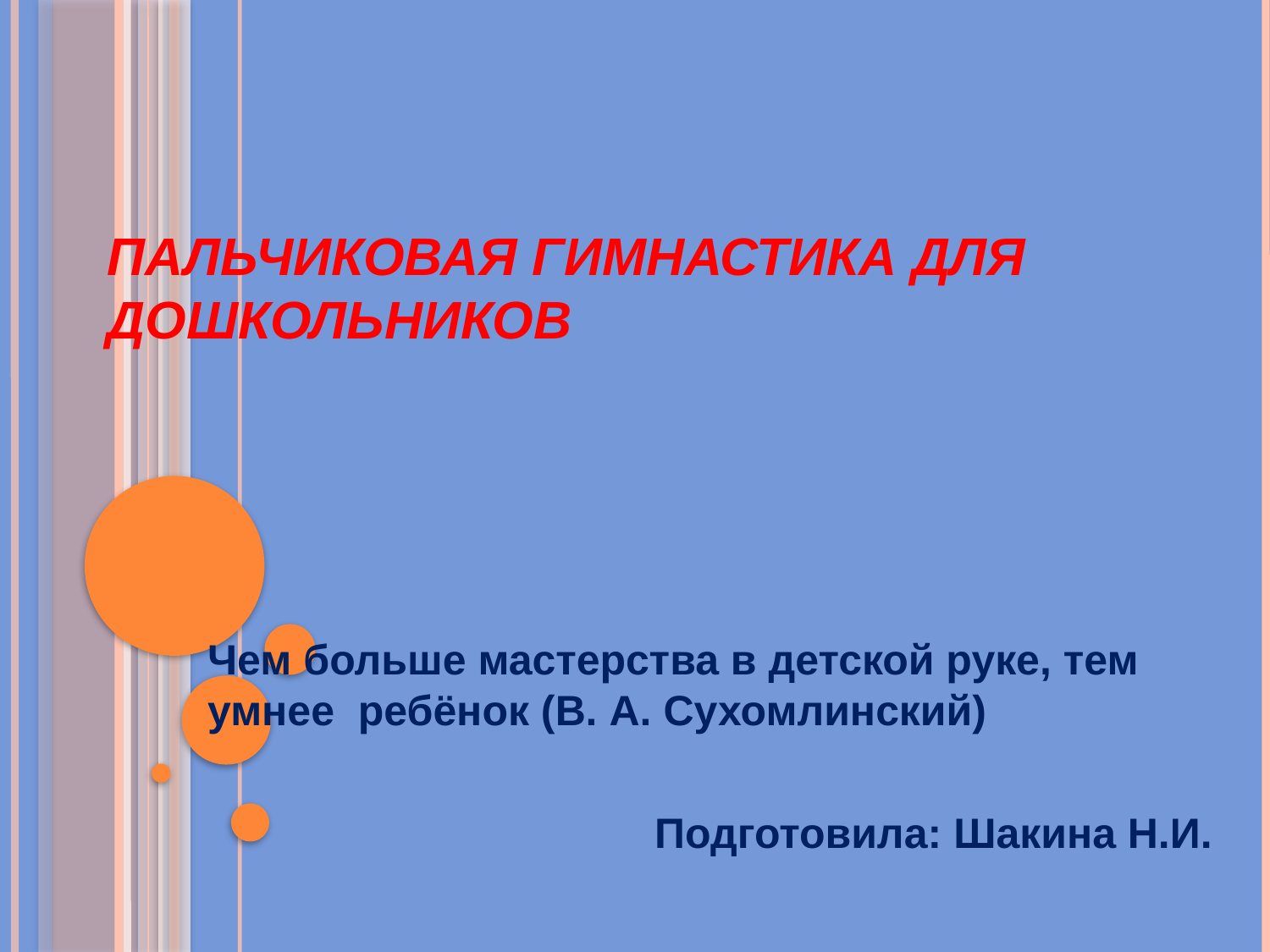

# Пальчиковая гимнастика для дошкольников
Чем больше мастерства в детской руке, тем умнее  ребёнок (В. А. Сухомлинский)

Подготовила: Шакина Н.И.